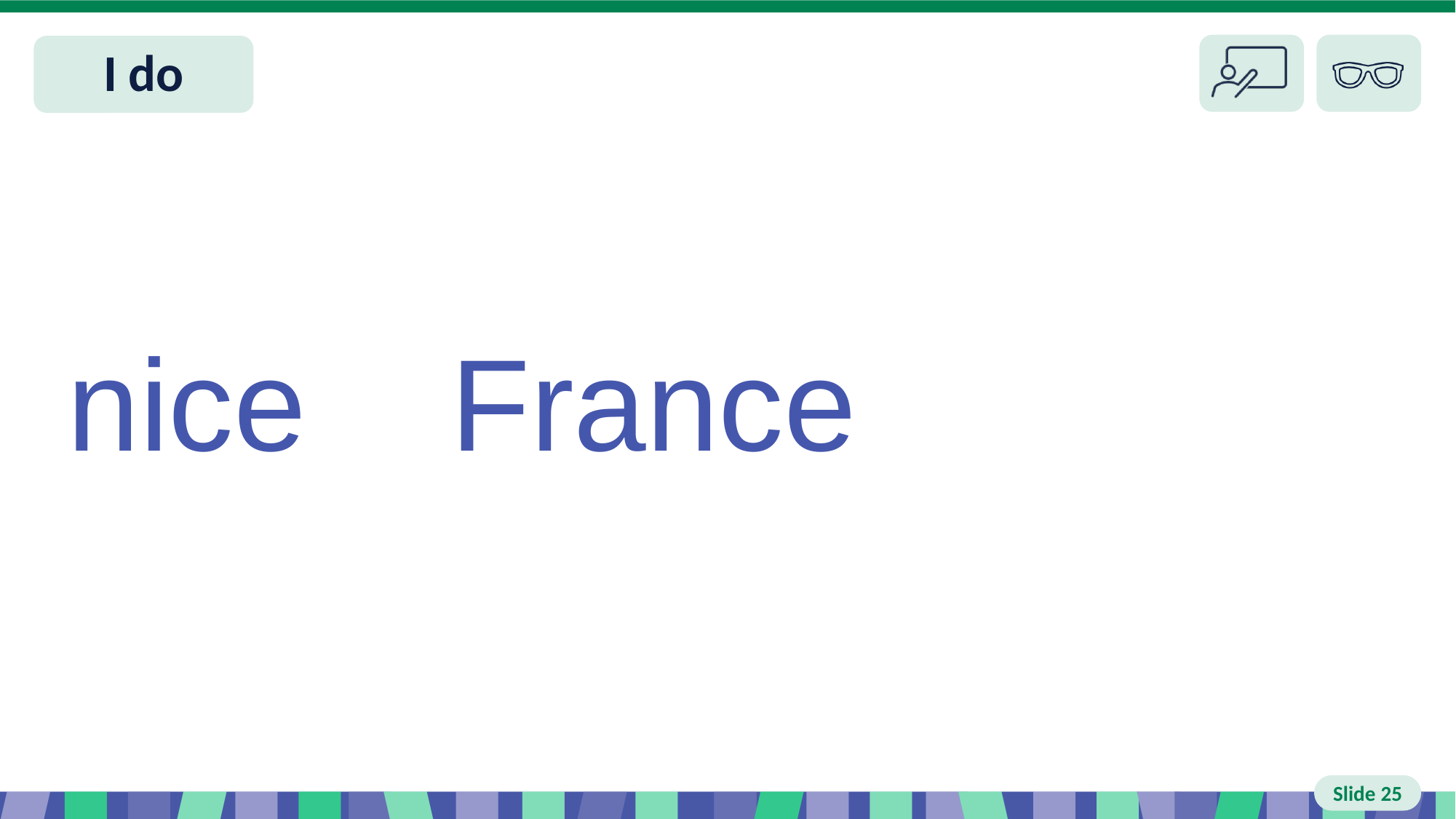

# Slide 25 I do
nice    France